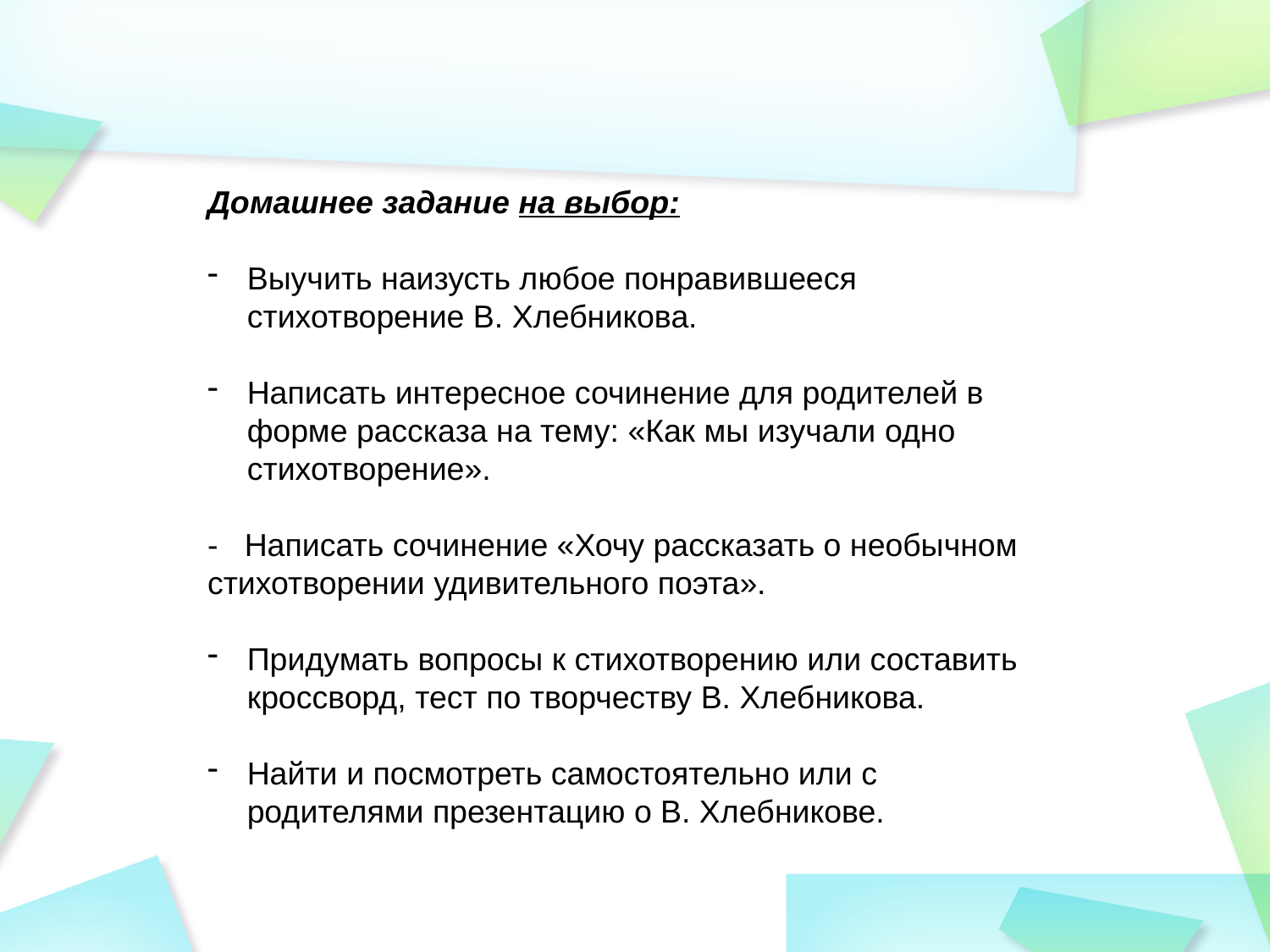

Домашнее задание на выбор:

Выучить наизусть любое понравившееся стихотворение В. Хлебникова.

Написать интересное сочинение для родителей в форме рассказа на тему: «Как мы изучали одно стихотворение».

-   Написать сочинение «Хочу рассказать о необычном    стихотворении удивительного поэта».

Придумать вопросы к стихотворению или составить кроссворд, тест по творчеству В. Хлебникова.

Найти и посмотреть самостоятельно или с родителями презентацию о В. Хлебникове.